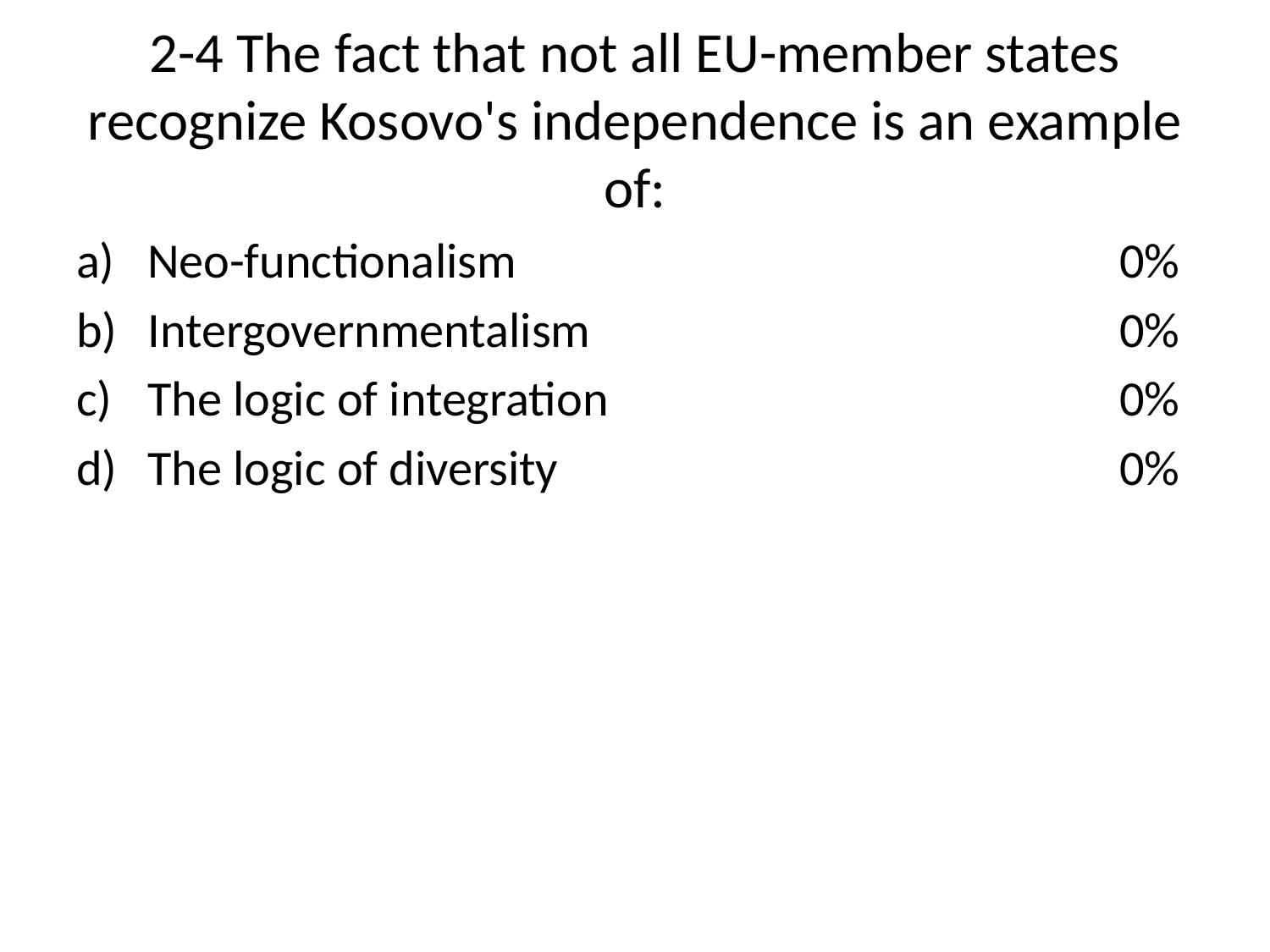

# 2-4 The fact that not all EU-member states recognize Kosovo's independence is an example of:
Neo-functionalism
Intergovernmentalism
The logic of integration
The logic of diversity
0%
0%
0%
0%